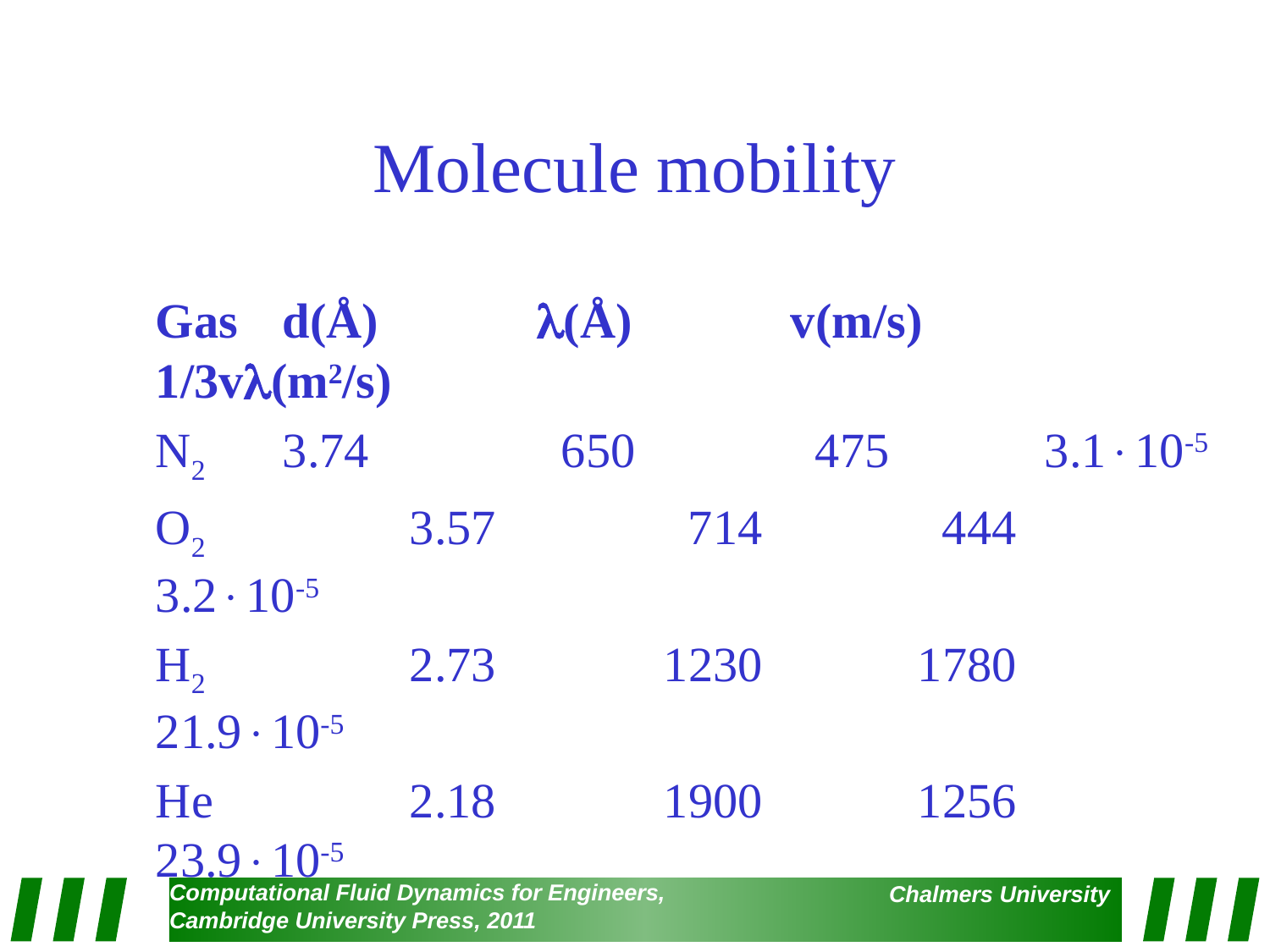

# Molecule mobility
	Gas	d(Å)		λ(Å)		v(m/s)	1/3vλ(m2/s)
	N2 	3.74		  650		  475		3.1⋅10-5
	O2	 	3.57		  714		  444		3.2⋅10-5
	H2		2.73		1230		1780	       21.9⋅10-5
	He		2.18		1900		1256	       23.9⋅10-5

			 at 298 K  1 atm
			 (1 Å = 0.1 nm)